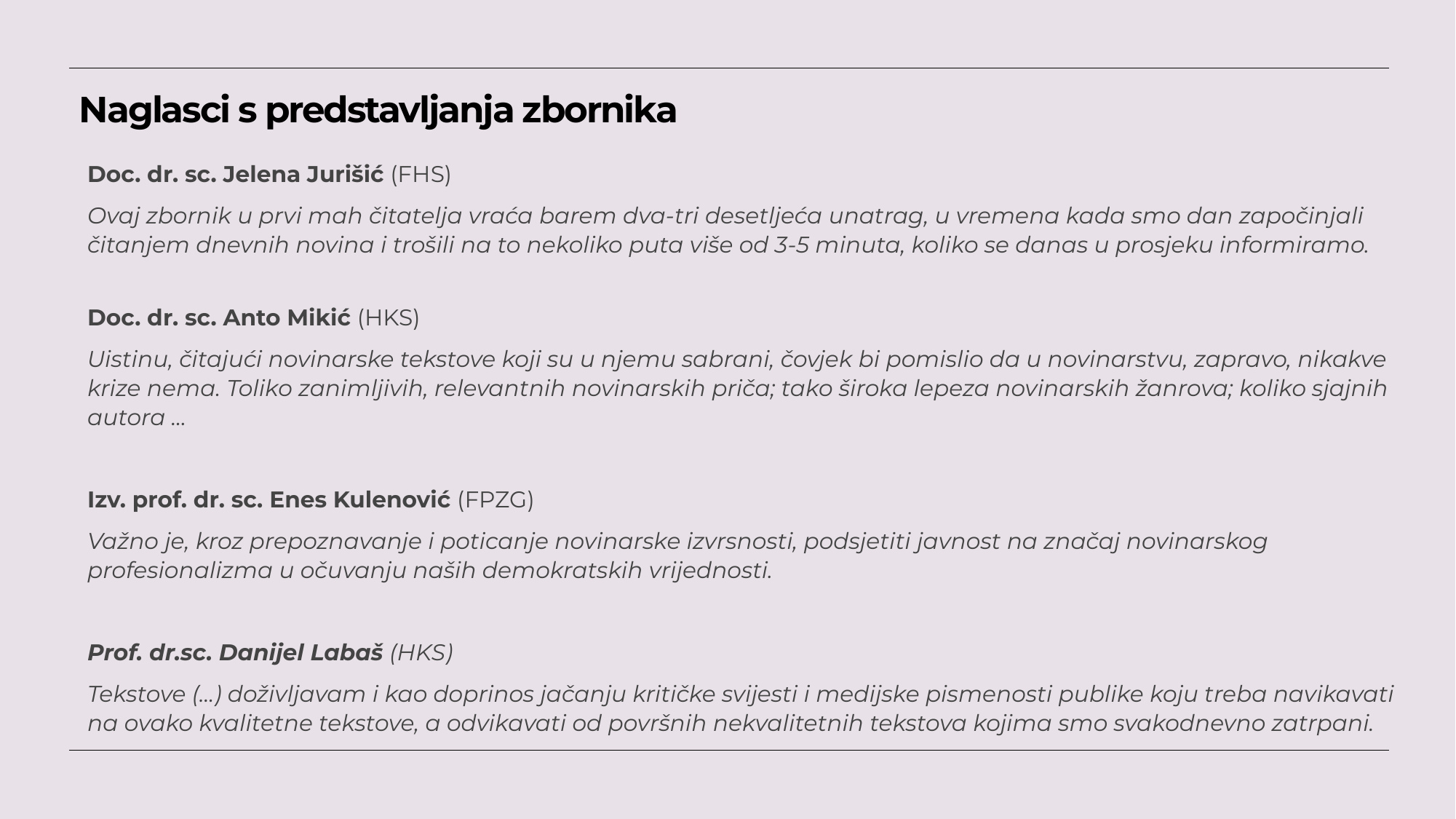

# Naglasci s predstavljanja zbornika
Doc. dr. sc. Jelena Jurišić (FHS)
Ovaj zbornik u prvi mah čitatelja vraća barem dva-tri desetljeća unatrag, u vremena kada smo dan započinjali čitanjem dnevnih novina i trošili na to nekoliko puta više od 3-5 minuta, koliko se danas u prosjeku informiramo.

Doc. dr. sc. Anto Mikić (HKS)
Uistinu, čitajući novinarske tekstove koji su u njemu sabrani, čovjek bi pomislio da u novinarstvu, zapravo, nikakve krize nema. Toliko zanimljivih, relevantnih novinarskih priča; tako široka lepeza novinarskih žanrova; koliko sjajnih autora …

Izv. prof. dr. sc. Enes Kulenović (FPZG)
Važno je, kroz prepoznavanje i poticanje novinarske izvrsnosti, podsjetiti javnost na značaj novinarskog profesionalizma u očuvanju naših demokratskih vrijednosti.

Prof. dr.sc. Danijel Labaš (HKS)
Tekstove (…) doživljavam i kao doprinos jačanju kritičke svijesti i medijske pismenosti publike koju treba navikavati na ovako kvalitetne tekstove, a odvikavati od površnih nekvalitetnih tekstova kojima smo svakodnevno zatrpani.